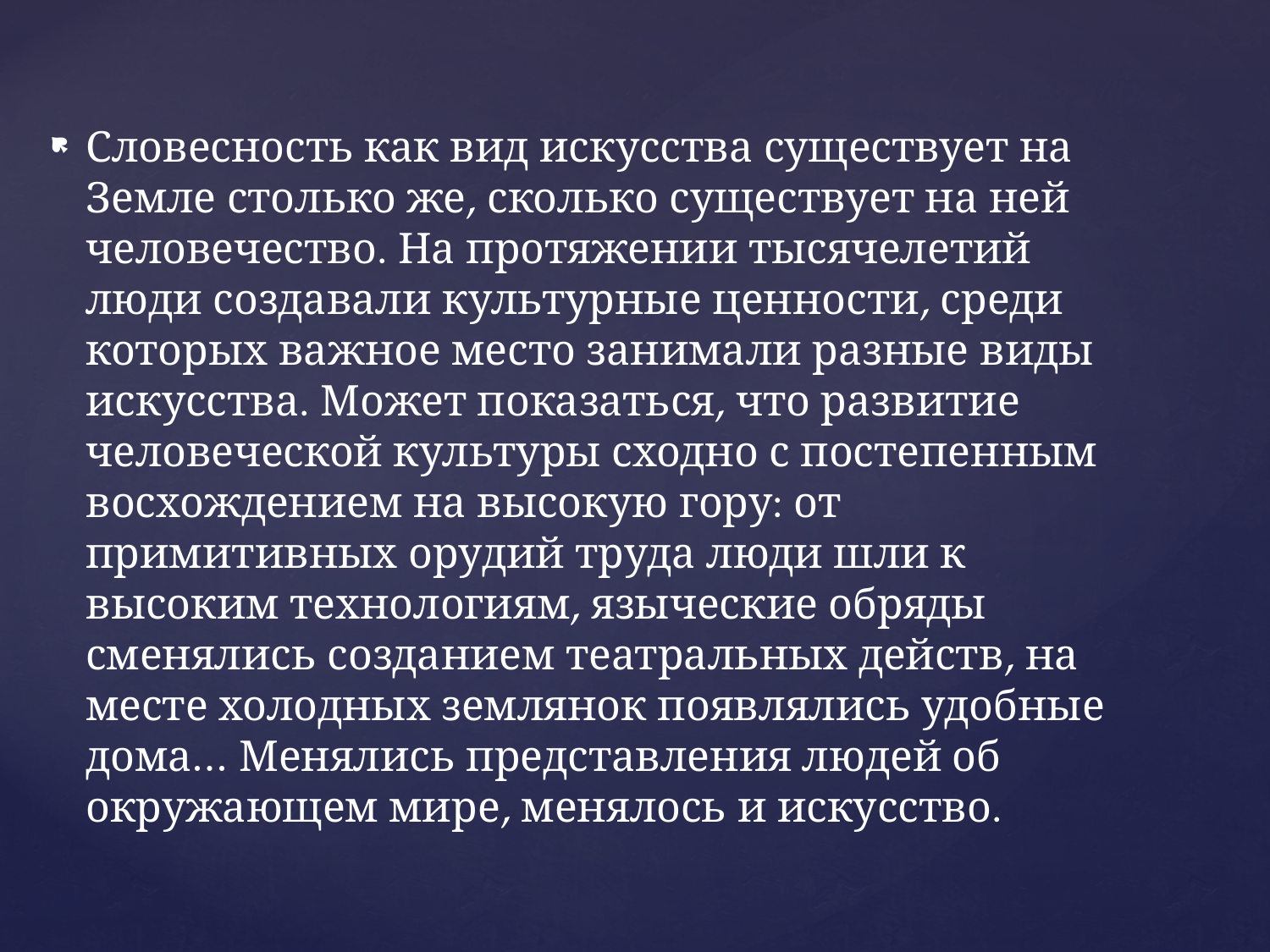

Словесность как вид искусства существует на Земле столько же, сколько существует на ней человечество. На протяжении тысячелетий люди создавали культурные ценности, среди которых важное место занимали разные виды искусства. Может показаться, что развитие человеческой культуры сходно с постепенным восхождением на высокую гору: от примитивных орудий труда люди шли к высоким технологиям, языческие обряды сменялись созданием театральных действ, на месте холодных землянок появлялись удобные дома… Менялись представления людей об окружающем мире, менялось и искусство.
#